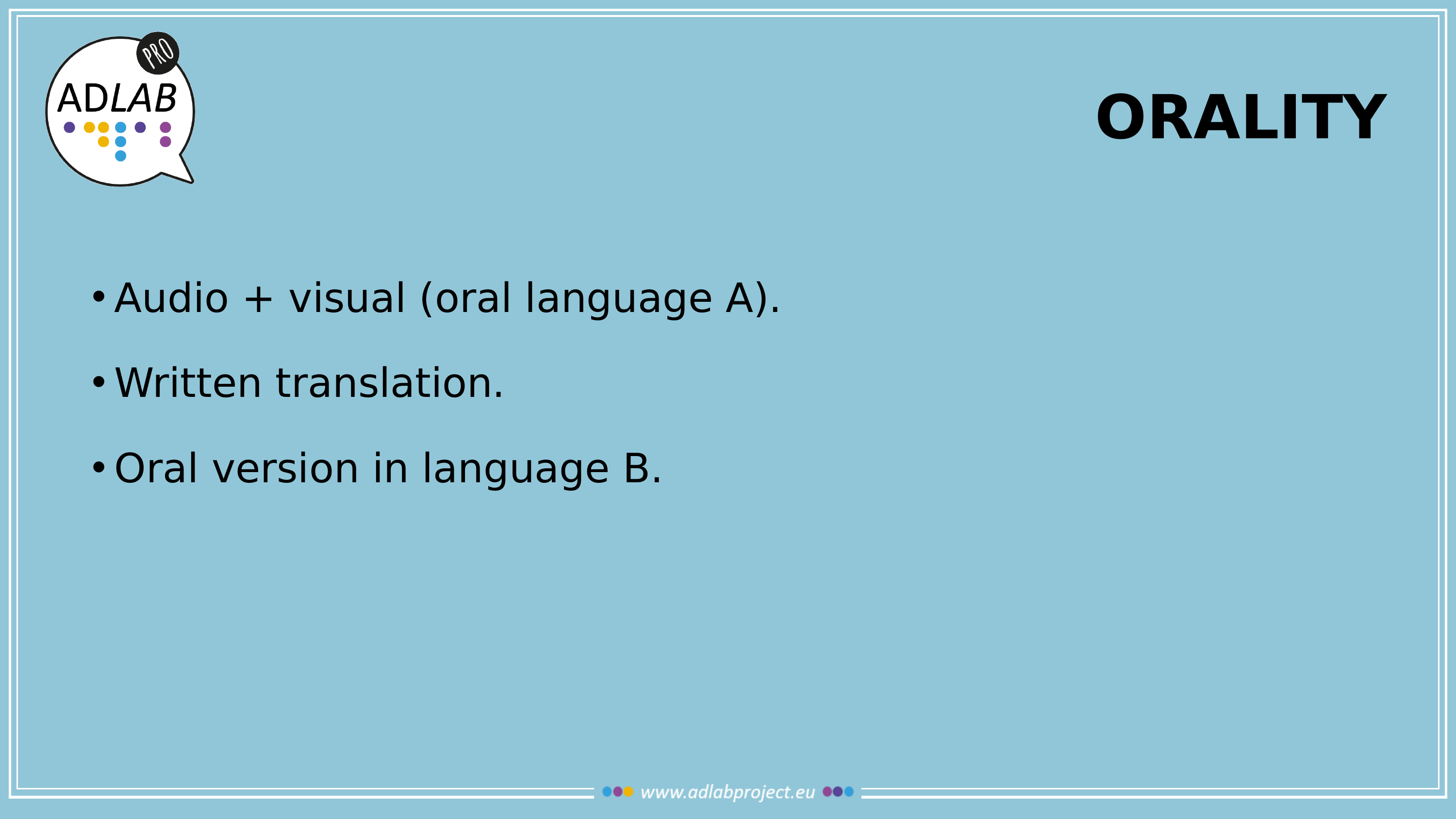

# ORALITY
Audio + visual (oral language A).
Written translation.
Oral version in language B.